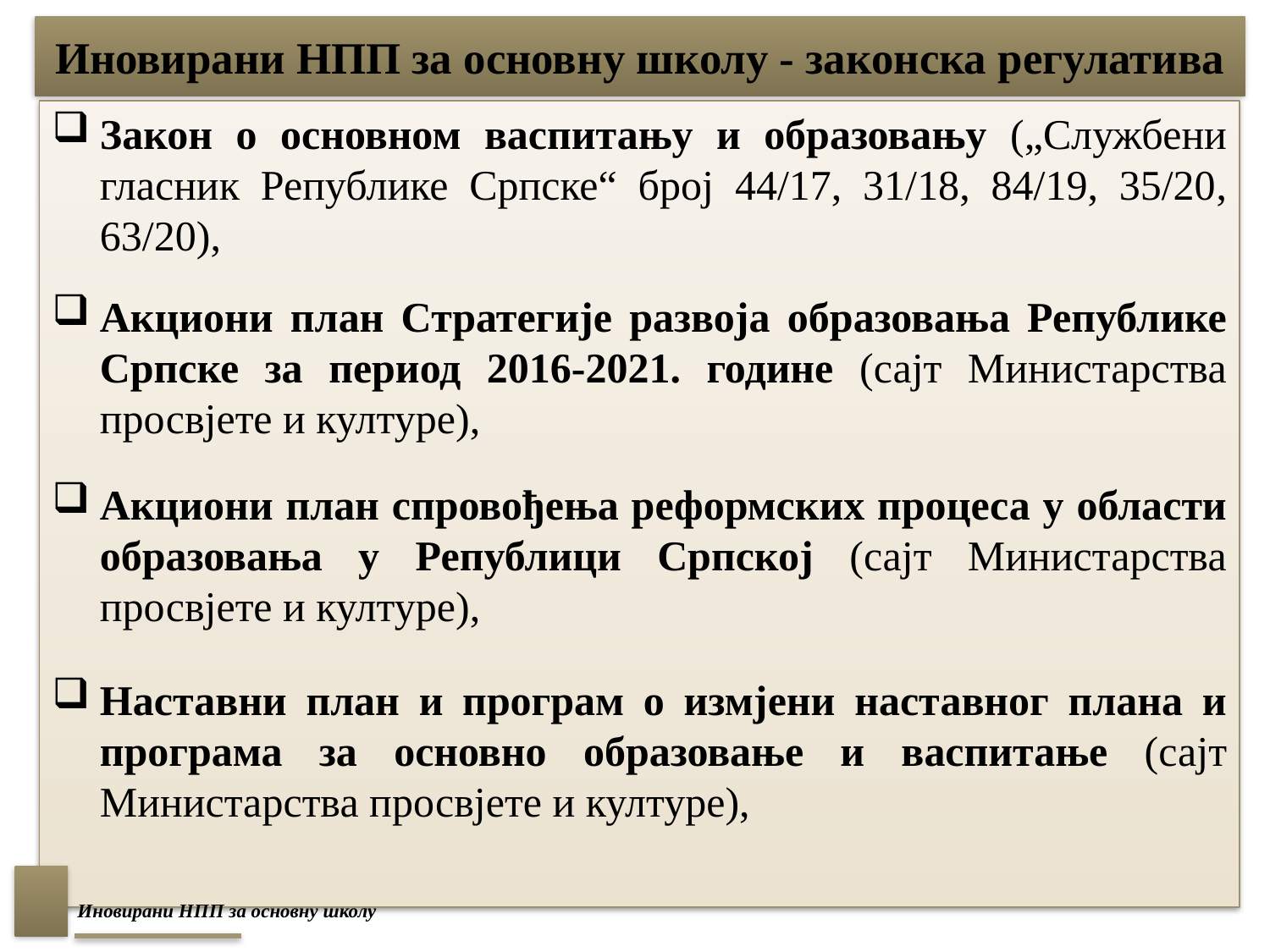

# Иновирани НПП за основну школу - законска регулатива
Закон о основном васпитању и образовању („Службени гласник Републике Српске“ број 44/17, 31/18, 84/19, 35/20, 63/20),

Акциони план Стратегије развоја образовања Републике Српске за период 2016-2021. године (сајт Министарства просвјете и културе),

Акциони план спровођењa реформских процеса у области образовања у Републици Српској (сајт Министарства просвјете и културе),

Наставни план и програм о измјени наставног плана и програма за основно образовање и васпитање (сајт Министарства просвјете и културе),

Иновирани НПП за основну школу